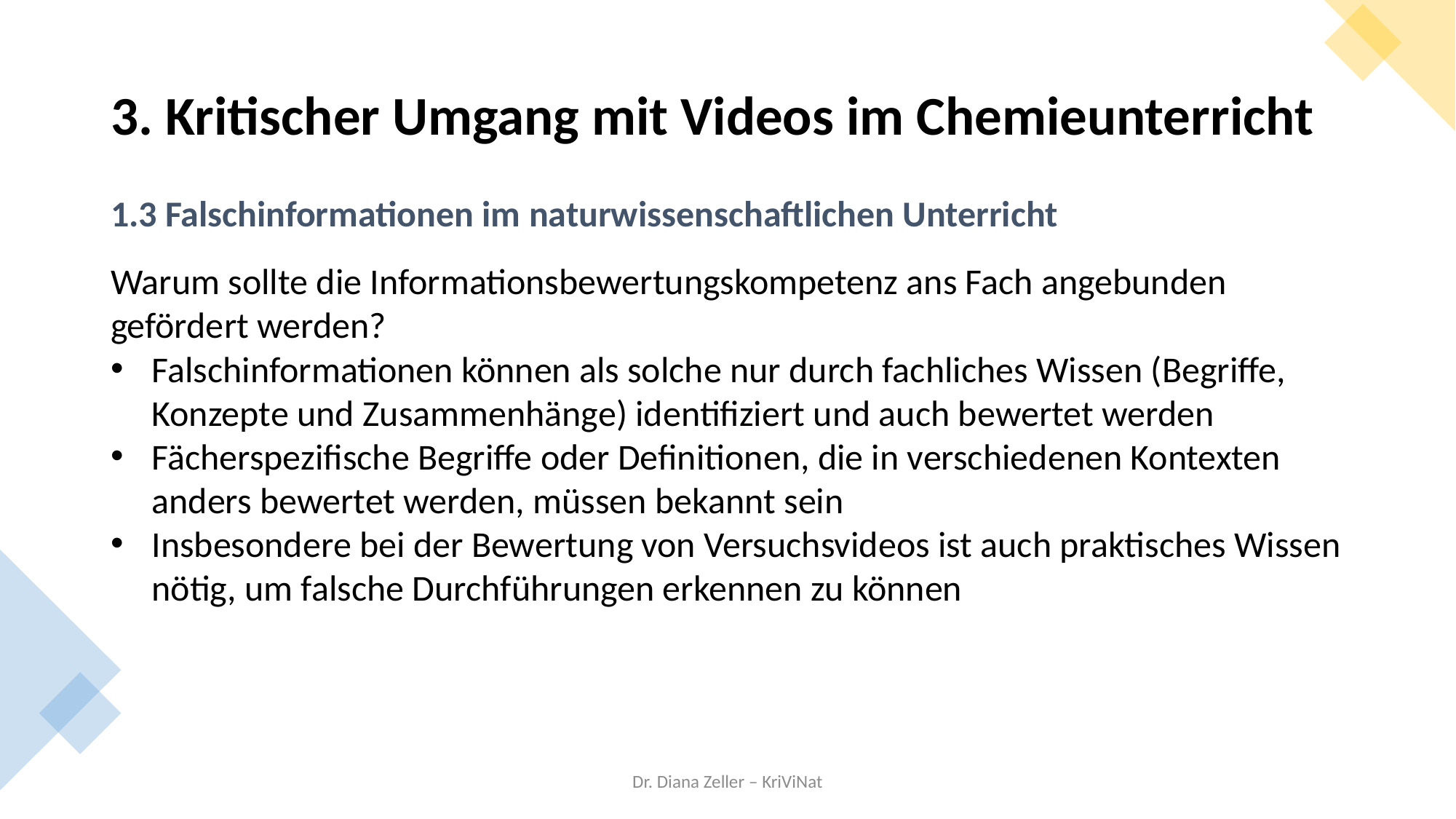

3. Kritischer Umgang mit Videos im Chemieunterricht
1.3 Falschinformationen im naturwissenschaftlichen Unterricht

Warum sollte die Informationsbewertungskompetenz ans Fach angebunden gefördert werden?
Falschinformationen können als solche nur durch fachliches Wissen (Begriffe, Konzepte und Zusammenhänge) identifiziert und auch bewertet werden
Fächerspezifische Begriffe oder Definitionen, die in verschiedenen Kontexten anders bewertet werden, müssen bekannt sein
Insbesondere bei der Bewertung von Versuchsvideos ist auch praktisches Wissen nötig, um falsche Durchführungen erkennen zu können

Dr. Diana Zeller – KriViNat